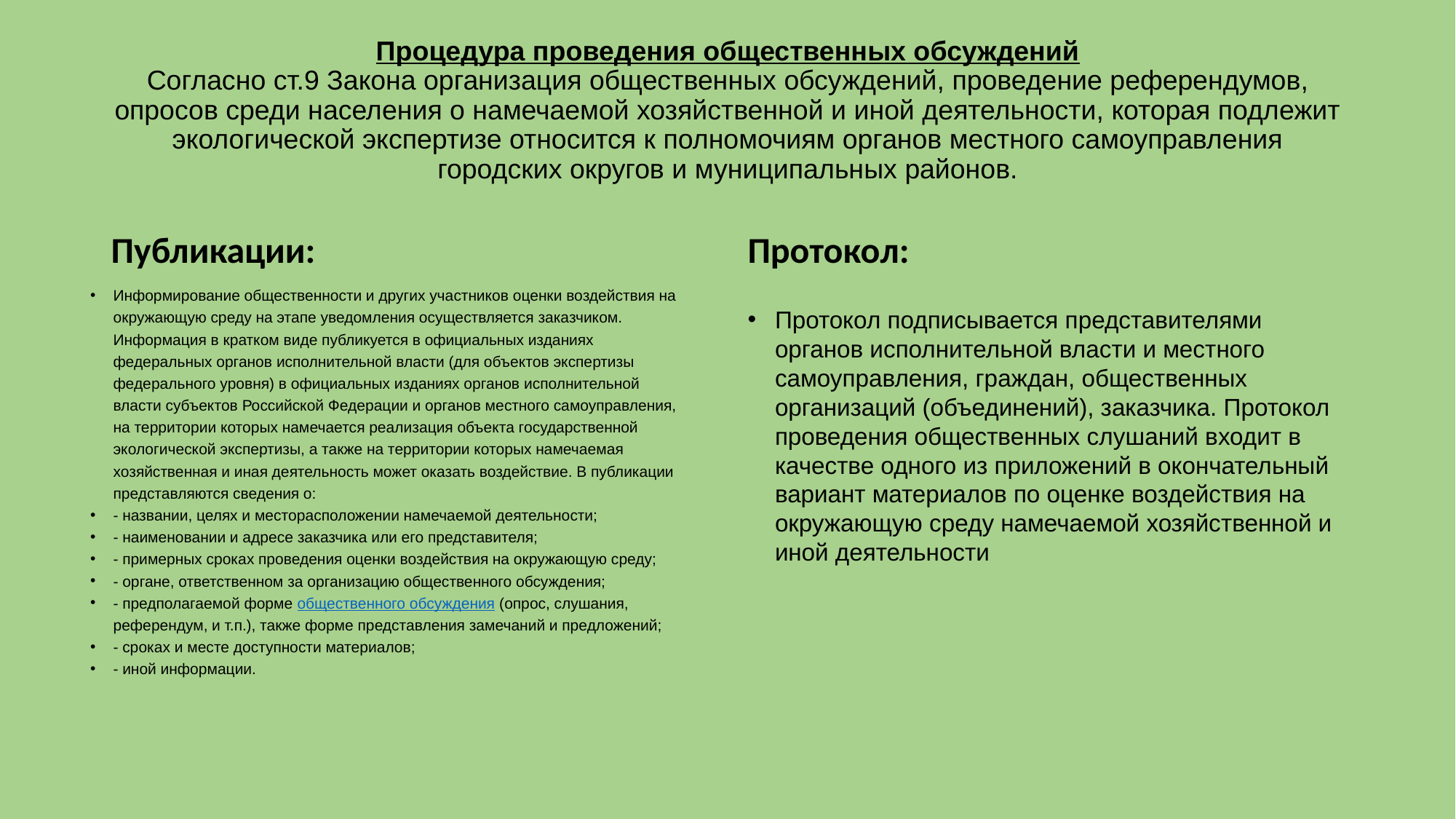

# Процедура проведения общественных обсуждений Согласно ст.9 Закона организация общественных обсуждений, проведение референдумов, опросов среди населения о намечаемой хозяйственной и иной деятельности, которая подлежит экологической экспертизе относится к полномочиям органов местного самоуправления городских округов и муниципальных районов.
Публикации:
Протокол:
Информирование общественности и других участников оценки воздействия на окружающую среду на этапе уведомления осуществляется заказчиком. Информация в кратком виде публикуется в официальных изданиях федеральных органов исполнительной власти (для объектов экспертизы федерального уровня) в официальных изданиях органов исполнительной власти субъектов Российской Федерации и органов местного самоуправления, на территории которых намечается реализация объекта государственной экологической экспертизы, а также на территории которых намечаемая хозяйственная и иная деятельность может оказать воздействие. В публикации представляются сведения о:
- названии, целях и месторасположении намечаемой деятельности;
- наименовании и адресе заказчика или его представителя;
- примерных сроках проведения оценки воздействия на окружающую среду;
- органе, ответственном за организацию общественного обсуждения;
- предполагаемой форме общественного обсуждения (опрос, слушания, референдум, и т.п.), также форме представления замечаний и предложений;
- сроках и месте доступности материалов;
- иной информации.

Протокол подписывается представителями органов исполнительной власти и местного самоуправления, граждан, общественных организаций (объединений), заказчика. Протокол проведения общественных слушаний входит в качестве одного из приложений в окончательный вариант материалов по оценке воздействия на окружающую среду намечаемой хозяйственной и иной деятельности